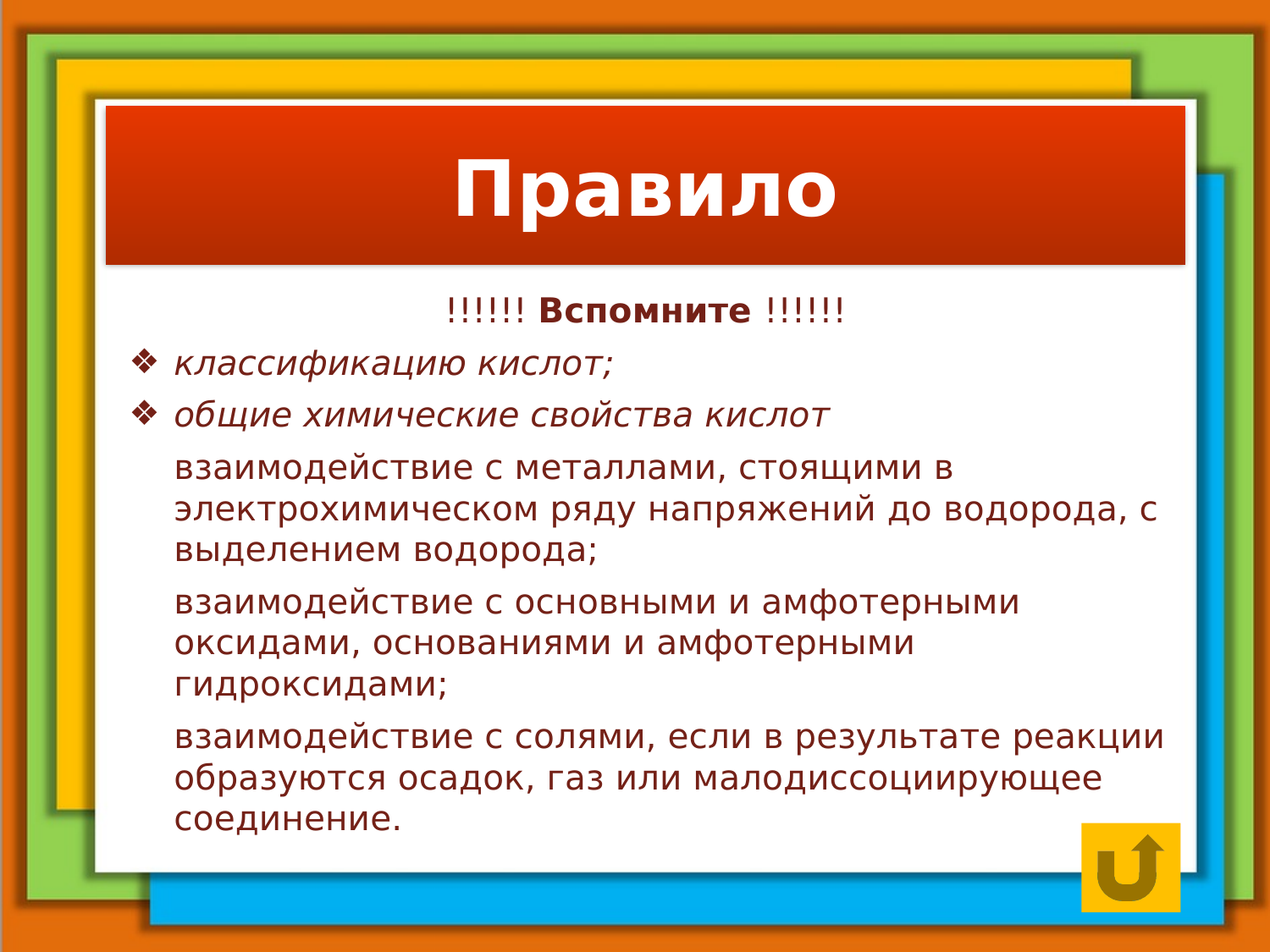

# Правило
!!!!!! Вспомните !!!!!!
классификацию кислот;
общие химические свойства кислот
взаимодействие с металлами, стоящими в электрохимическом ряду напряжений до водорода, с выделением водорода;
взаимодействие с основными и амфотерными оксидами, основаниями и амфотерными гидроксидами;
взаимодействие с солями, если в результате реакции образуются осадок, газ или малодиссоциирующее соединение.